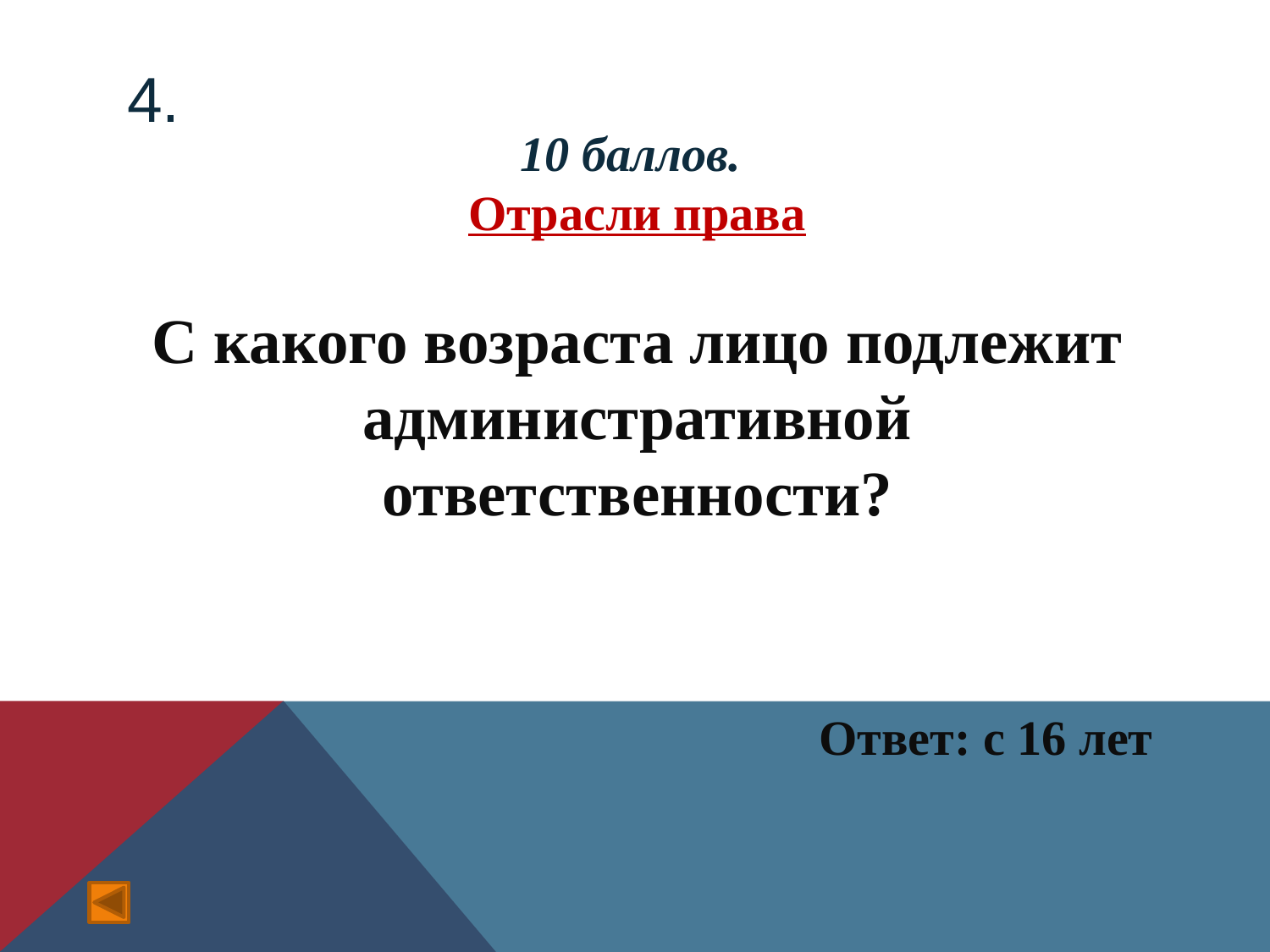

# 4.
10 баллов.
Отрасли права

С какого возраста лицо подлежит административной ответственности?

Ответ: с 16 лет